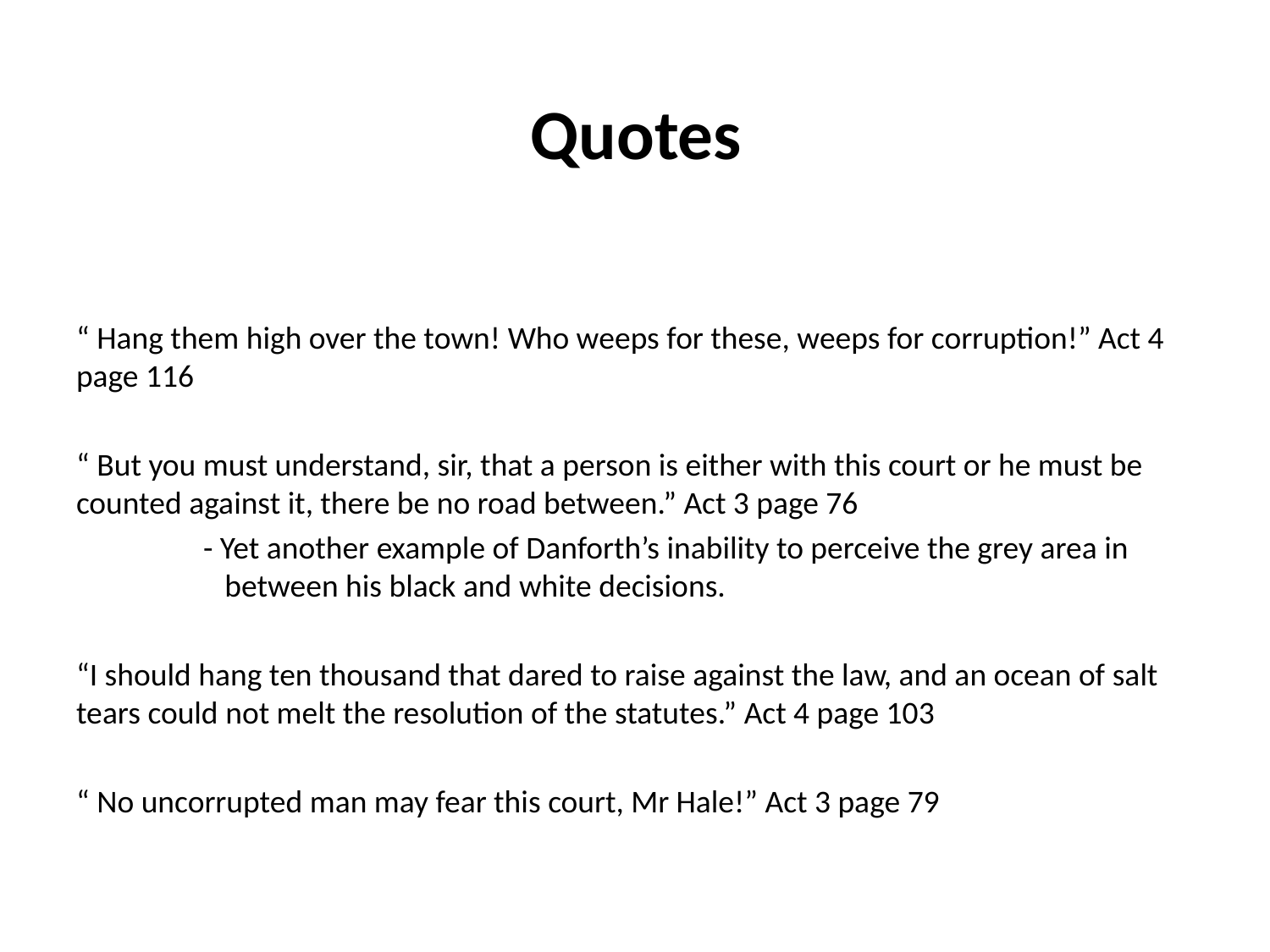

# Quotes

“ Hang them high over the town! Who weeps for these, weeps for corruption!” Act 4 page 116

“ But you must understand, sir, that a person is either with this court or he must be counted against it, there be no road between.” Act 3 page 76
 	- Yet another example of Danforth’s inability to perceive the grey area in 	   between his black and white decisions.

“I should hang ten thousand that dared to raise against the law, and an ocean of salt tears could not melt the resolution of the statutes.” Act 4 page 103

“ No uncorrupted man may fear this court, Mr Hale!” Act 3 page 79